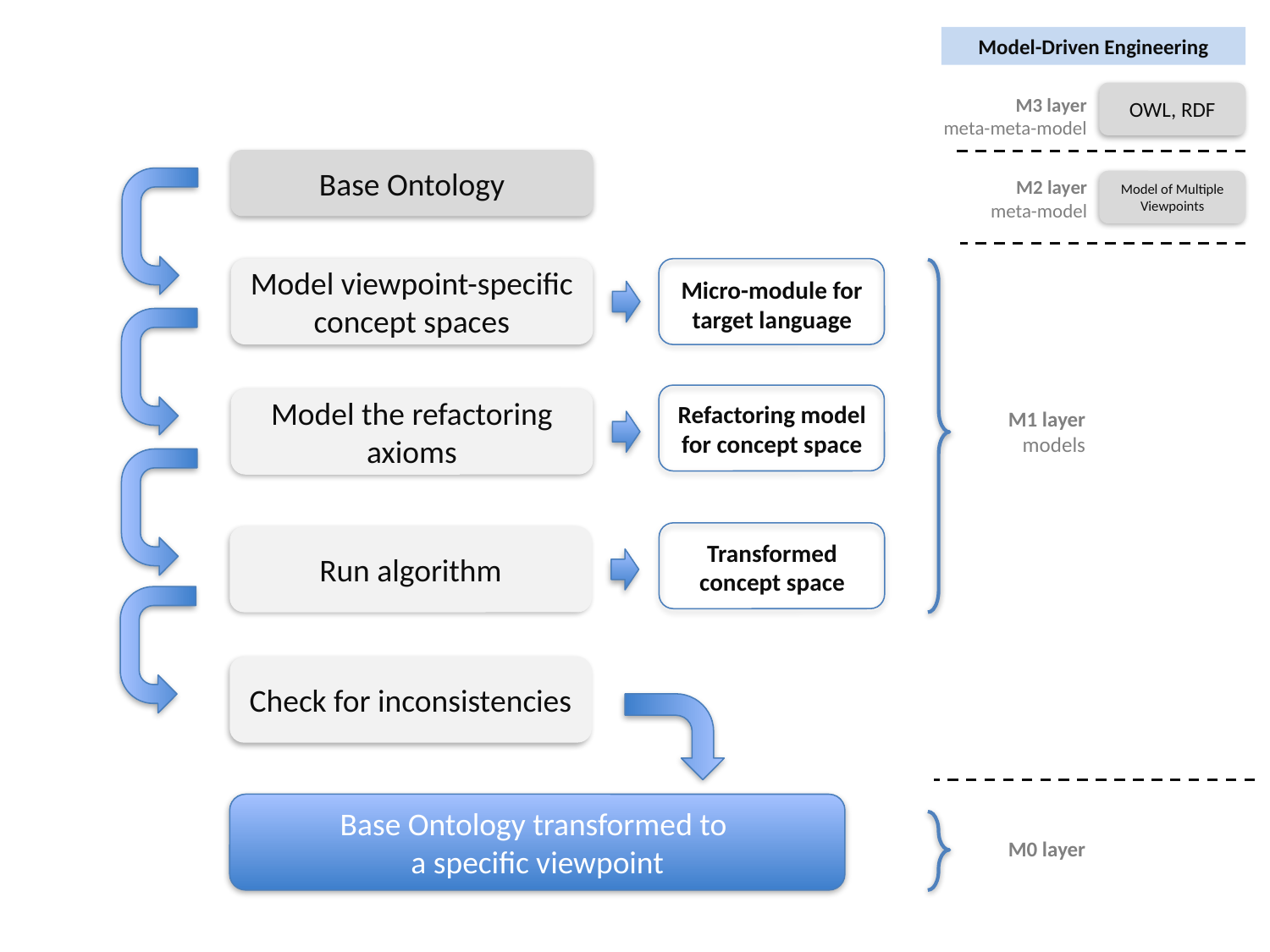

Model-Driven Engineering
OWL, RDF
M3 layer
meta-meta-model
Base Ontology

Model viewpoint-specific concept spaces
Micro-module for target language

Model the refactoring axioms
Refactoring model for concept space

Run algorithm
Transformed
concept space

Check for inconsistencies

Base Ontology transformed to
a specific viewpoint
M2 layer
meta-model
Model of Multiple Viewpoints

M1 layer
models

M0 layer